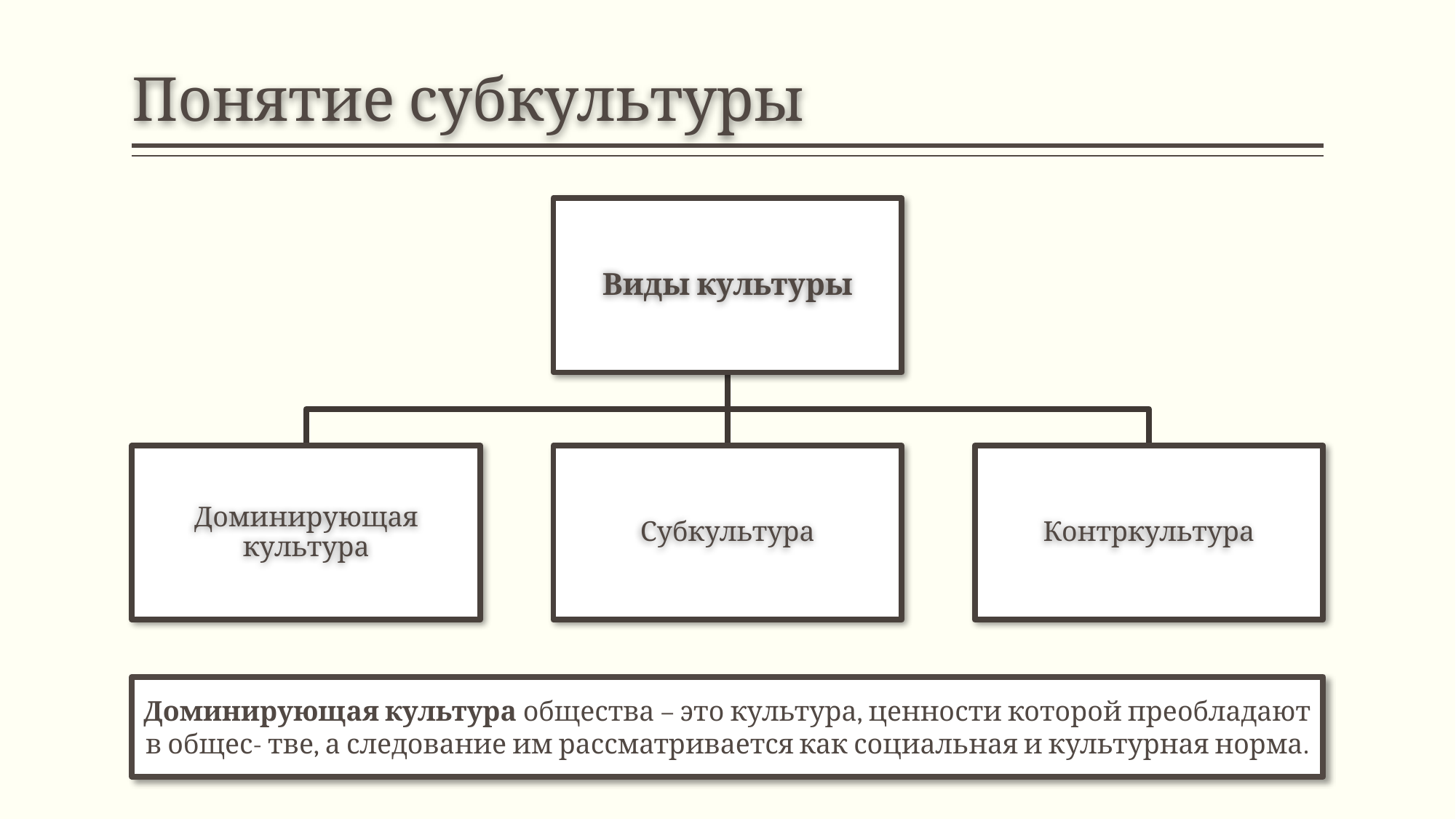

# Понятие субкультуры

Виды культуры

Доминирующая культура

Субкультура

Контркультура
Доминирующая культура общества – это культура, ценности которой преобладают в общес- тве, а следование им рассматривается как социальная и культурная норма.